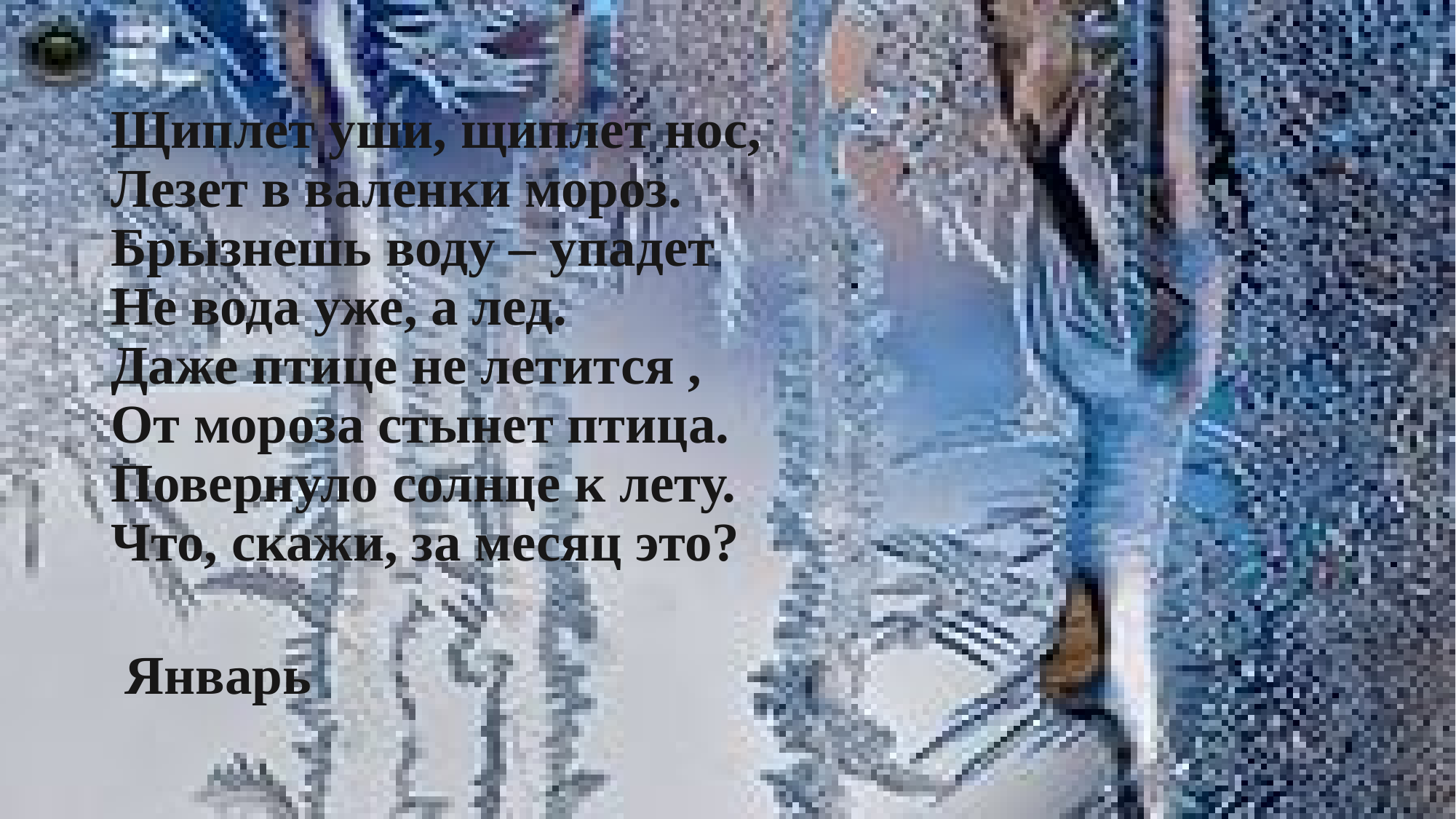

Щиплет уши, щиплет нос,
Лезет в валенки мороз.
Брызнешь воду – упадет
Не вода уже, а лед.
Даже птице не летится ,
От мороза стынет птица.
Повернуло солнце к лету.
Что, скажи, за месяц это?
 Январь